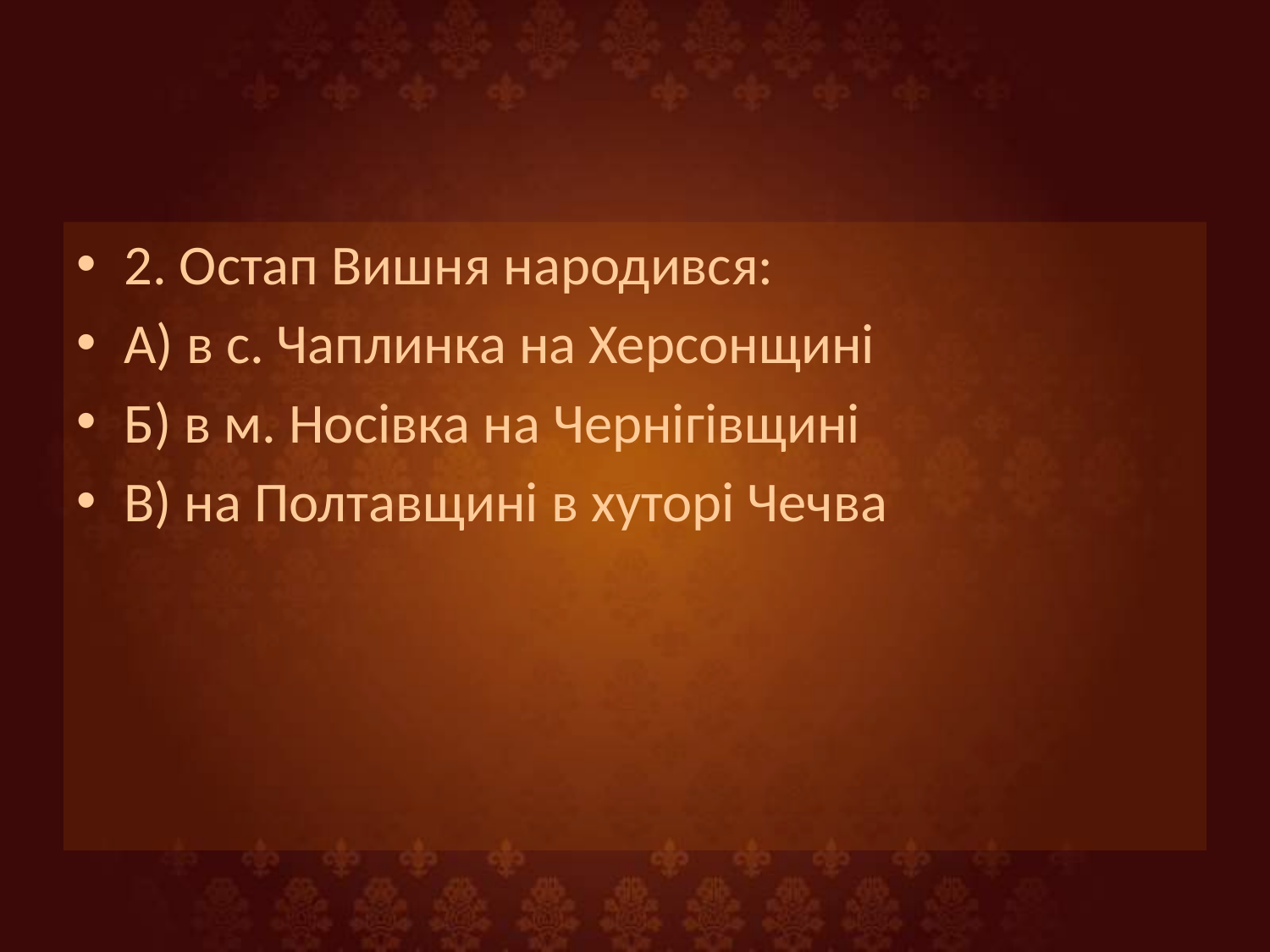

#
2. Остап Вишня народився:
А) в с. Чаплинка на Херсонщині
Б) в м. Носівка на Чернігівщині
В) на Полтавщині в хуторі Чечва